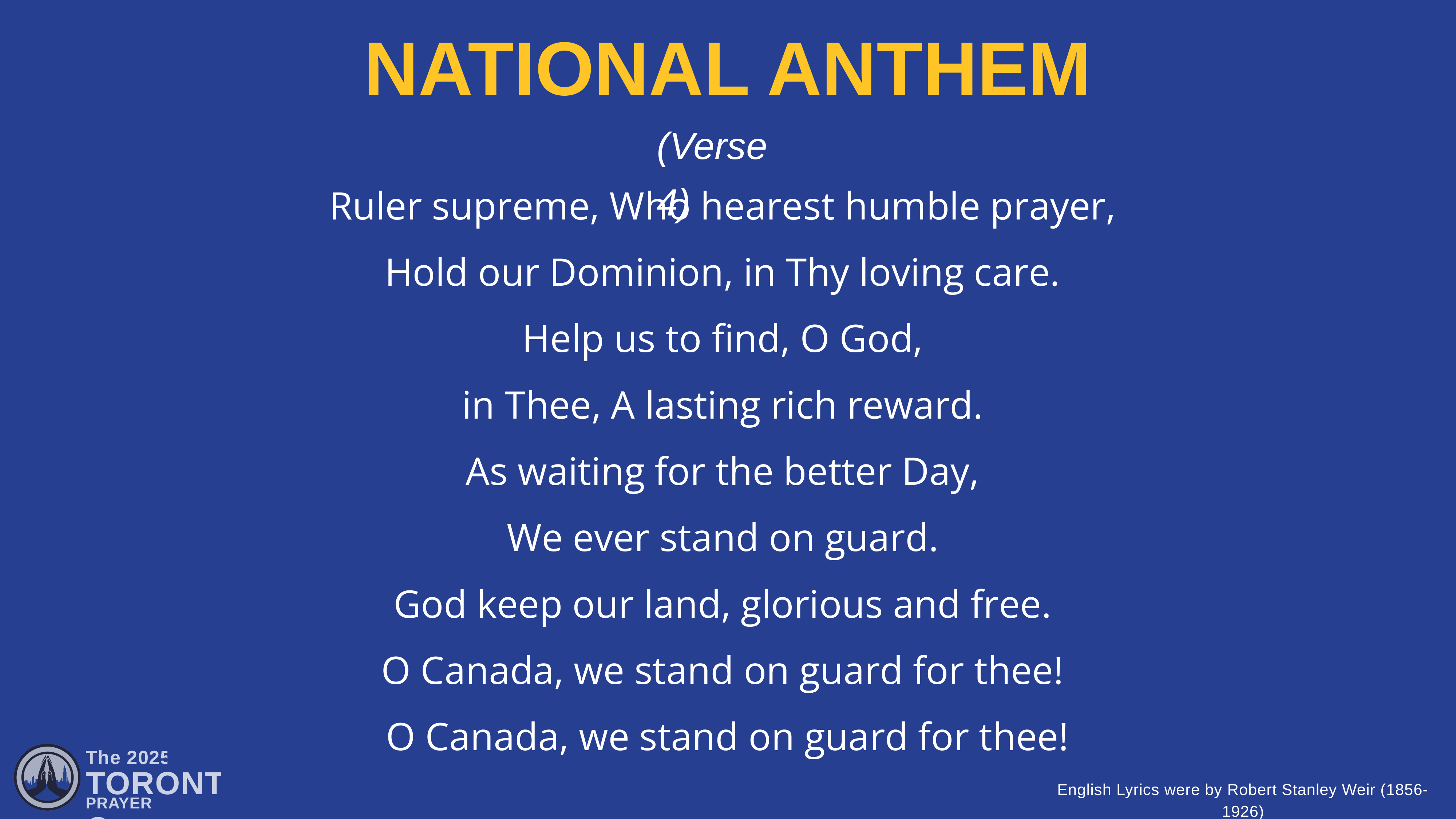

NATIONAL ANTHEM
(Verse 4)
Ruler supreme, Who hearest humble prayer,
Hold our Dominion, in Thy loving care.
Help us to ﬁnd, O God,
in Thee, A lasting rich reward.
As waiting for the better Day,
We ever stand on guard.
God keep our land, glorious and free.
O Canada, we stand on guard for thee!
O Canada, we stand on guard for thee!

The 2025
TORONTO
PRAYER BREAKFAST
English Lyrics were by Robert Stanley Weir (1856-1926)